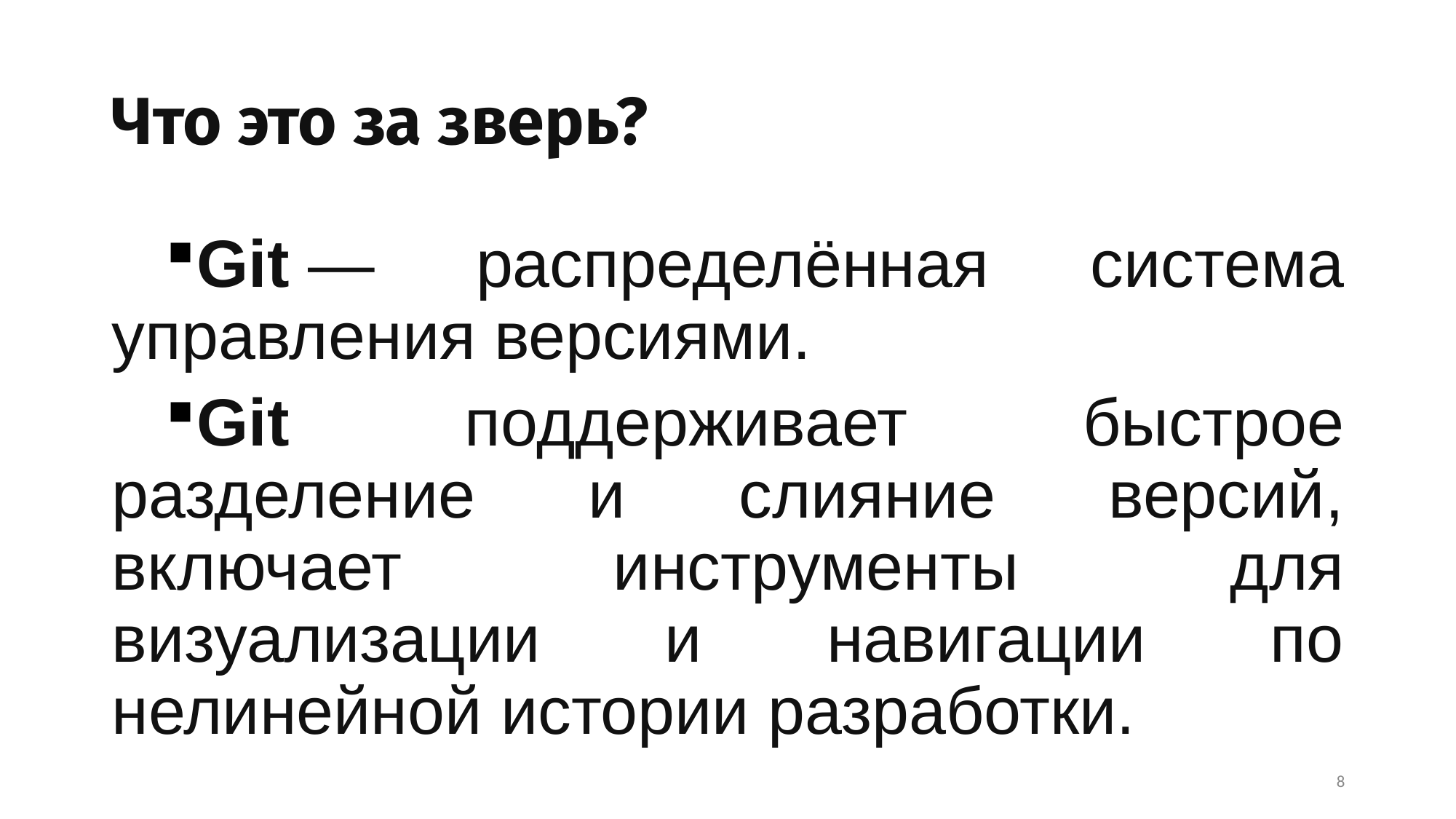

# Что это за зверь?
Git — распределённая система управления версиями.
Git поддерживает быстрое разделение и слияние версий, включает инструменты для визуализации и навигации по нелинейной истории разработки.
8